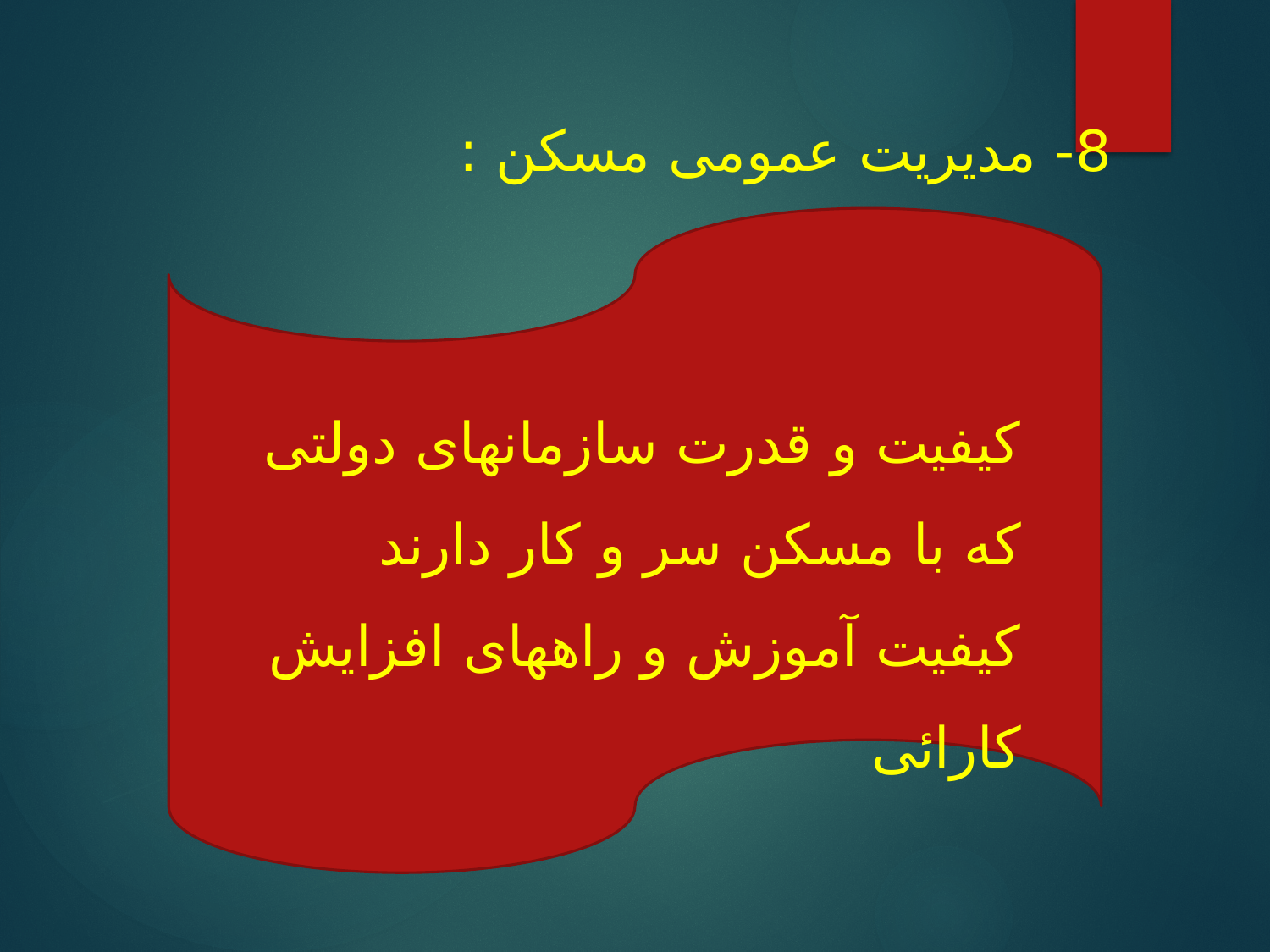

8- مدیریت عمومی مسکن :

کیفیت و قدرت سازمانهای دولتی که با مسکن سر و کار دارند
کیفیت آموزش و راههای افزایش کارائی